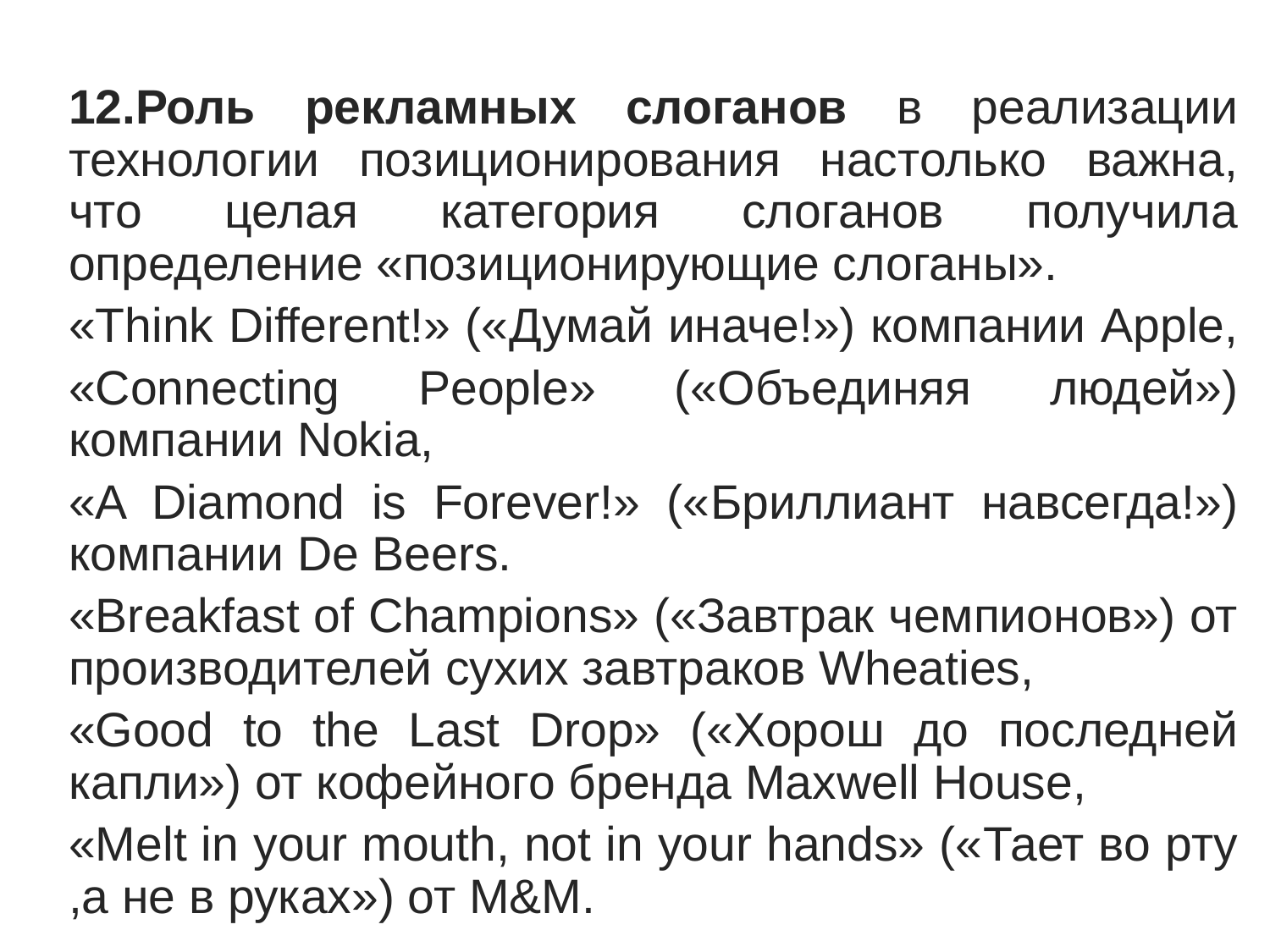

12.Роль рекламных слоганов в реализации технологии позиционирования настолько важна, что целая категория слоганов получила определение «позиционирующие слоганы».
«Think Different!» («Думай иначе!») компании Apple,
«Connecting People» («Объединяя людей») компании Nokia,
«A Diamond is Forever!» («Бриллиант навсегда!») компании De Beers.
«Breakfast of Champions» («Завтрак чемпионов») от производителей сухих завтраков Wheaties,
«Good to the Last Drop» («Хорош до последней капли») от кофейного бренда Maxwell House,
«Melt in your mouth, not in your hands» («Тает во рту ,а не в руках») от M&M.